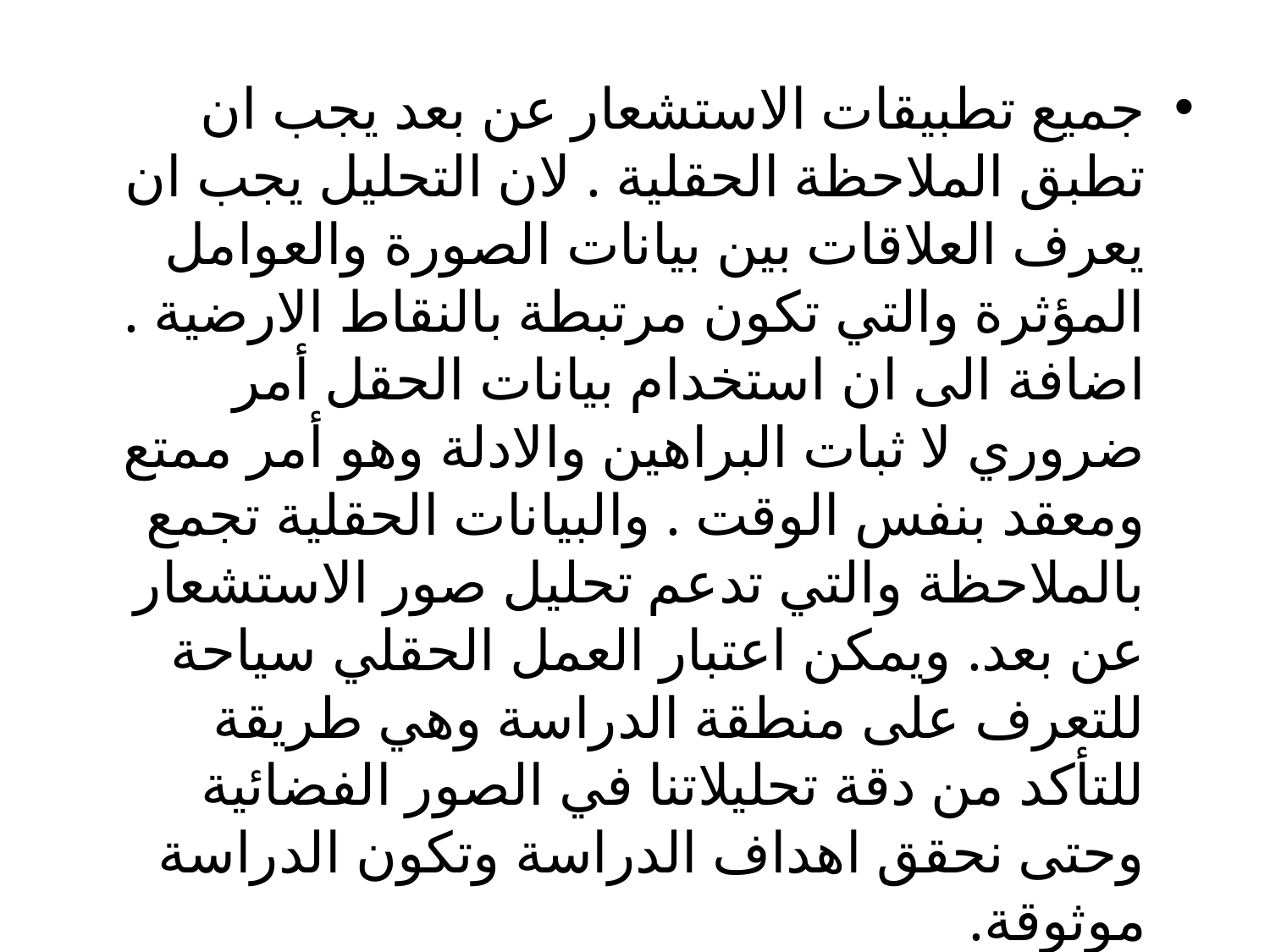

جميع تطبيقات الاستشعار عن بعد يجب ان تطبق الملاحظة الحقلية . لان التحليل يجب ان يعرف العلاقات بين بيانات الصورة والعوامل المؤثرة والتي تكون مرتبطة بالنقاط الارضية . اضافة الى ان استخدام بيانات الحقل أمر ضروري لا ثبات البراهين والادلة وهو أمر ممتع ومعقد بنفس الوقت . والبيانات الحقلية تجمع بالملاحظة والتي تدعم تحليل صور الاستشعار عن بعد. ويمكن اعتبار العمل الحقلي سياحة للتعرف على منطقة الدراسة وهي طريقة للتأكد من دقة تحليلاتنا في الصور الفضائية وحتى نحقق اهداف الدراسة وتكون الدراسة موثوقة.